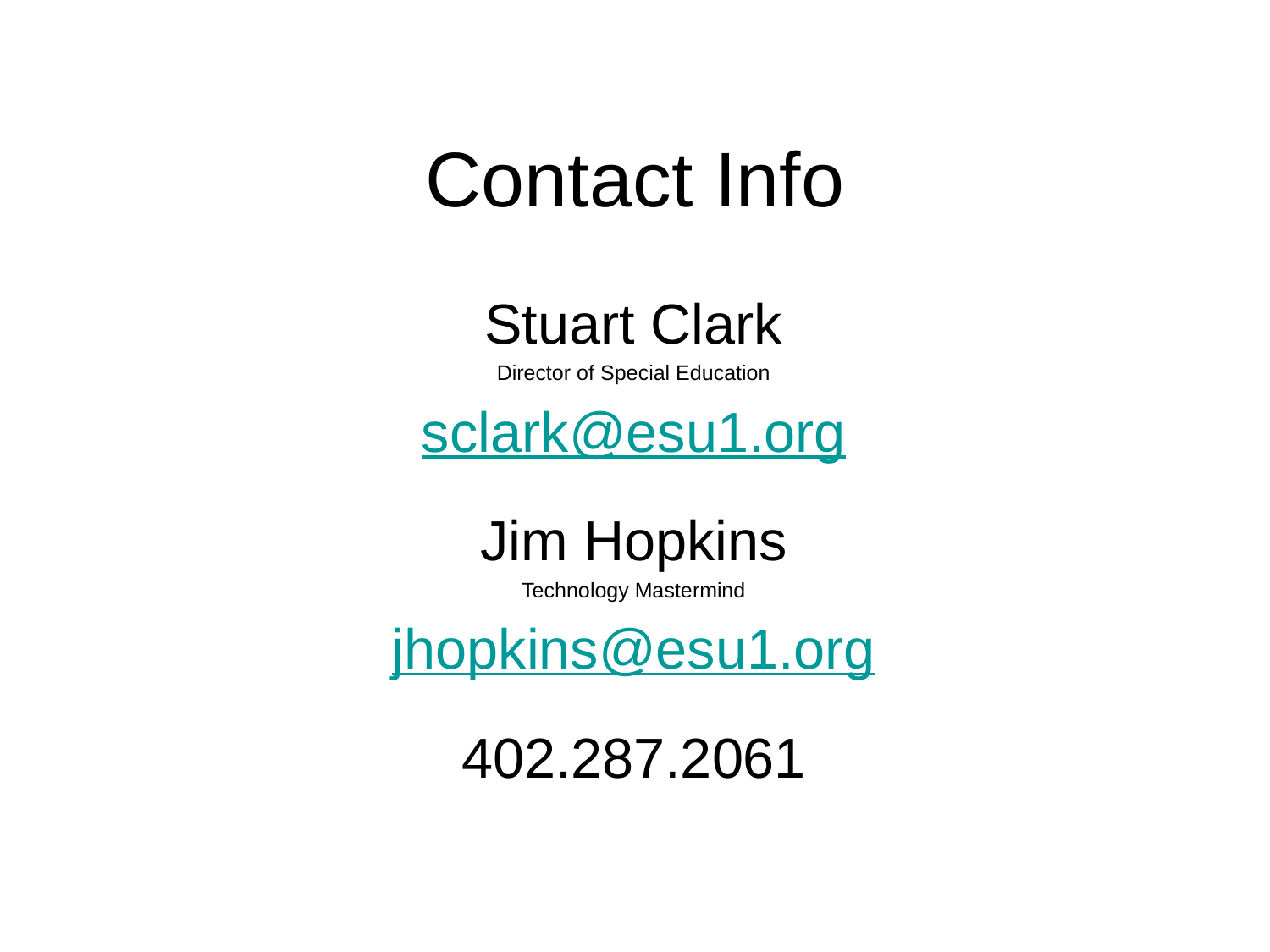

# Contact Info
Stuart Clark
Director of Special Education
sclark@esu1.org

Jim Hopkins
Technology Mastermind
jhopkins@esu1.org

402.287.2061